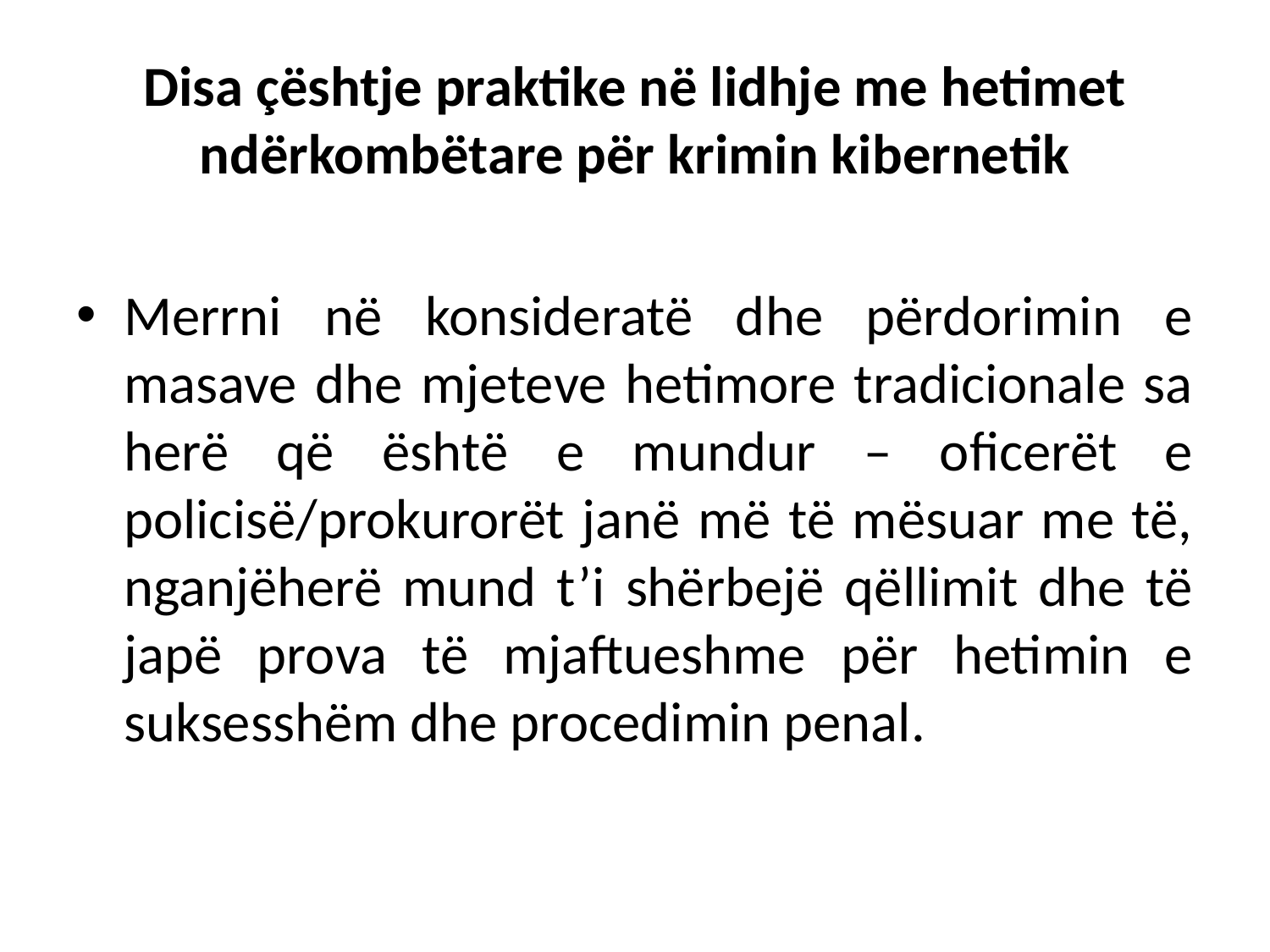

# Disa çështje praktike në lidhje me hetimet ndërkombëtare për krimin kibernetik
Merrni në konsideratë dhe përdorimin e masave dhe mjeteve hetimore tradicionale sa herë që është e mundur – oficerët e policisë/prokurorët janë më të mësuar me të, nganjëherë mund t’i shërbejë qëllimit dhe të japë prova të mjaftueshme për hetimin e suksesshëm dhe procedimin penal.